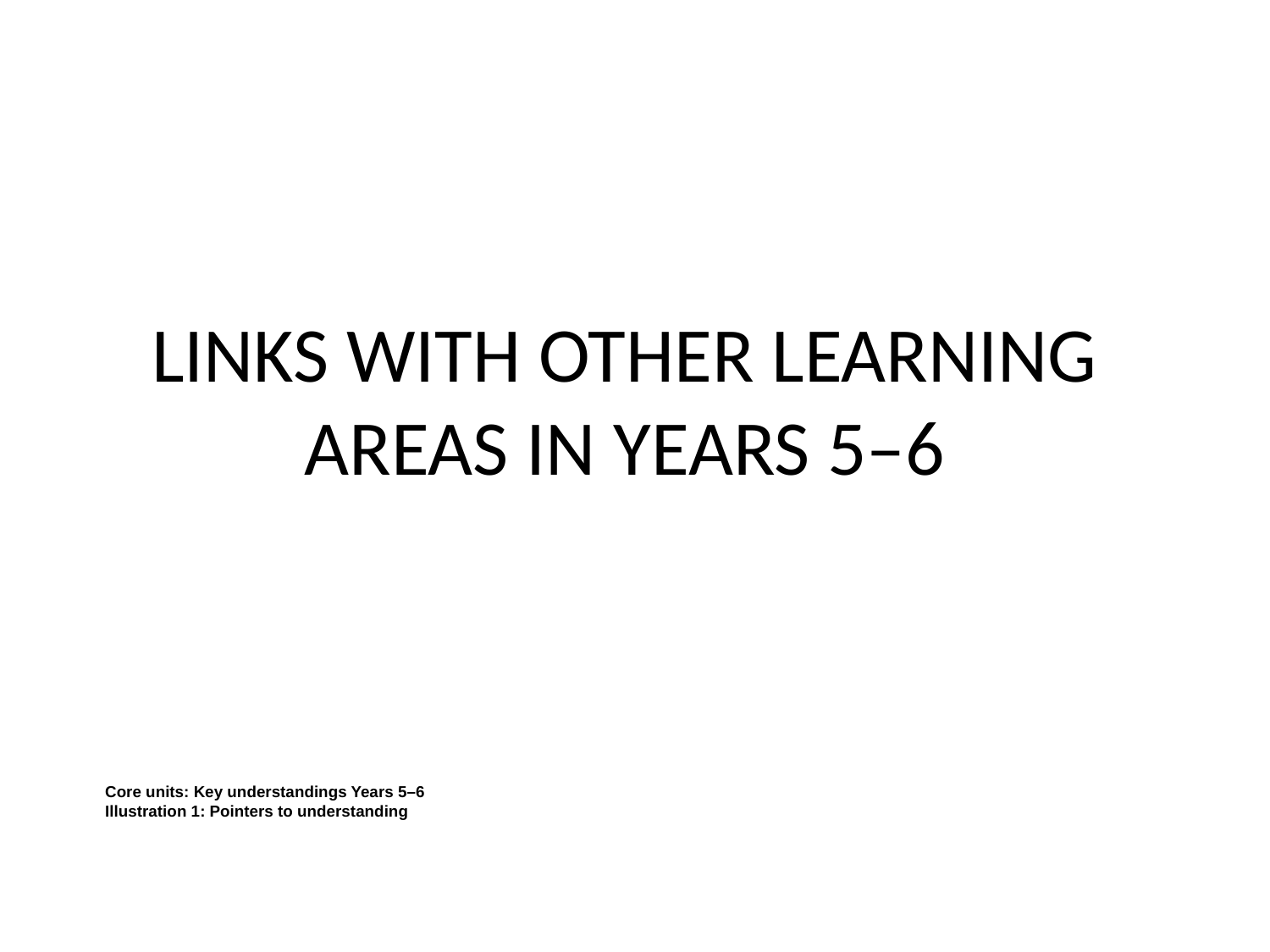

# Links with other learning areas in Years 5–6
Core units: Key understandings Years 5–6
Illustration 1: Pointers to understanding